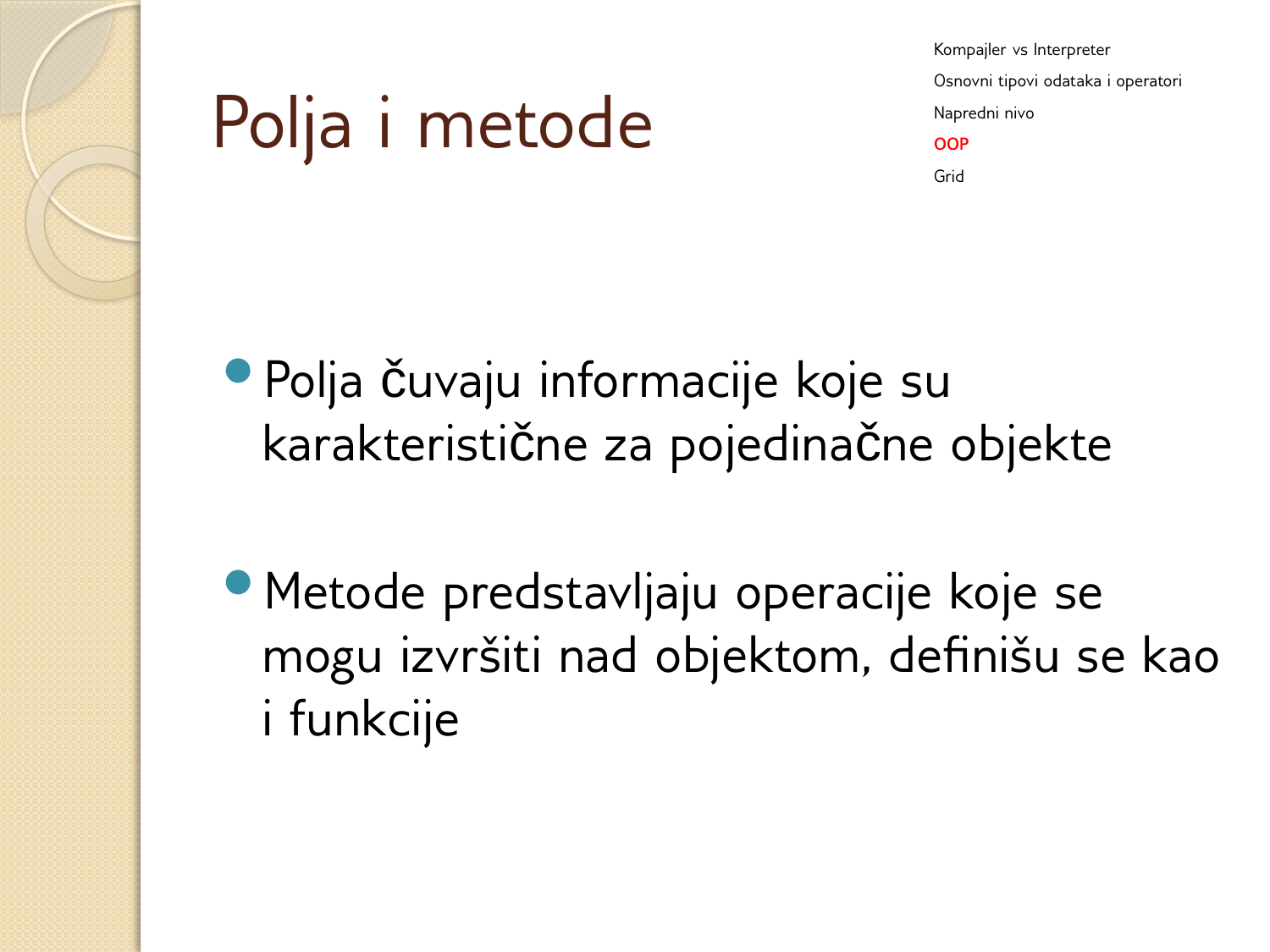

Kompajler vs Interpreter
Osnovni tipovi odataka i operatori
Napredni nivo
OOP
Grid
# Polja i metode
Polja čuvaju informacije koje su karakteristične za pojedinačne objekte

Metode predstavljaju operacije koje se mogu izvršiti nad objektom, definišu se kao i funkcije